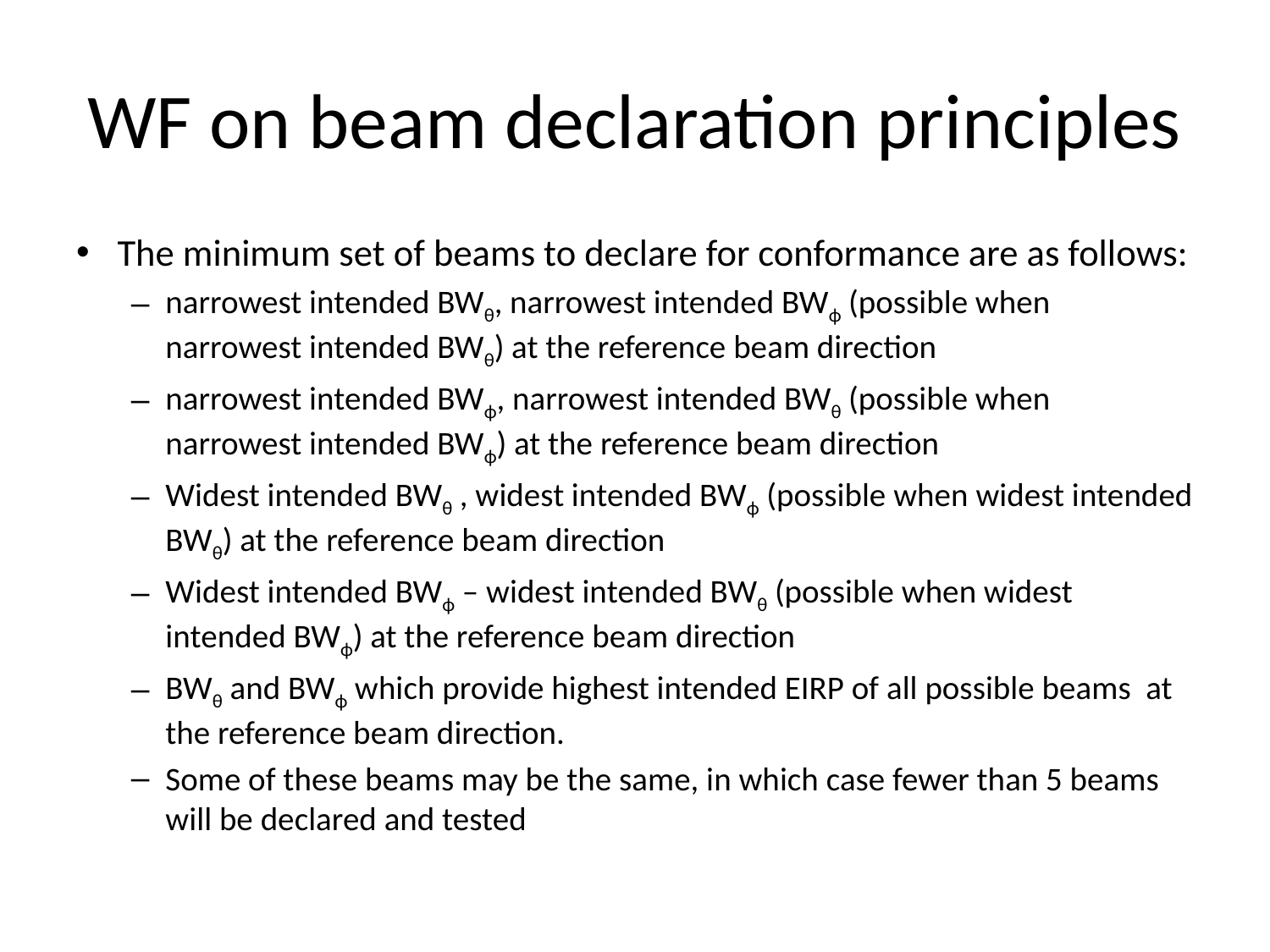

# WF on beam declaration principles
The minimum set of beams to declare for conformance are as follows:
narrowest intended BWθ, narrowest intended BWϕ (possible when narrowest intended BWθ) at the reference beam direction
narrowest intended BWϕ, narrowest intended BWθ (possible when narrowest intended BWϕ) at the reference beam direction
Widest intended BWθ , widest intended BWϕ (possible when widest intended BWθ) at the reference beam direction
Widest intended BWϕ – widest intended BWθ (possible when widest intended BWϕ) at the reference beam direction
BWθ and BWϕ which provide highest intended EIRP of all possible beams  at the reference beam direction.
Some of these beams may be the same, in which case fewer than 5 beams will be declared and tested